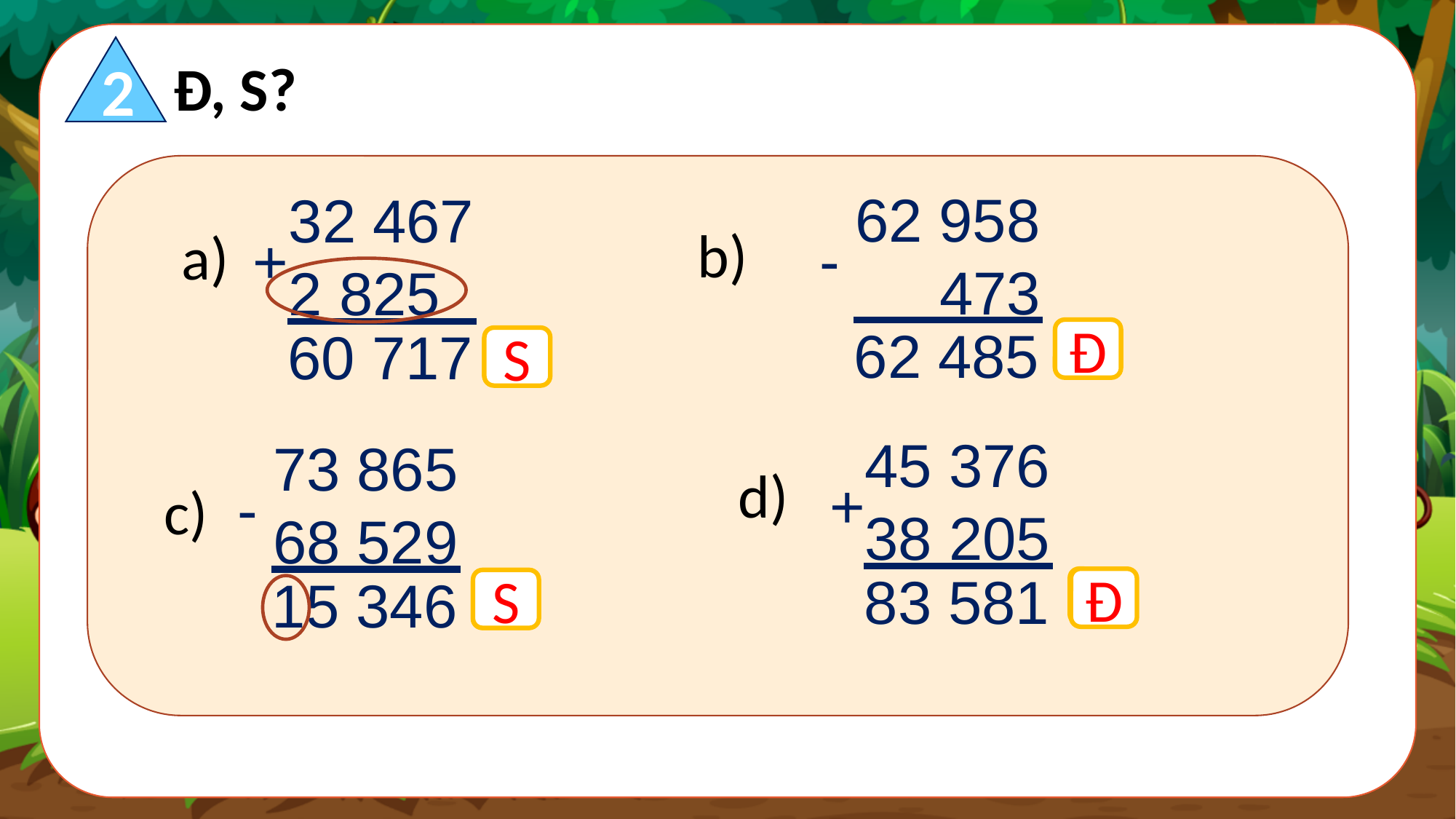

2
Đ, S?

62 958
     473
32 467
2 825
b)
a)
-
+

62 485
60 717
Đ
?
S
?
45 376
38 205
73 865
68 529
d)
+
-
c)
83 581
15 346
Đ
?
S
?